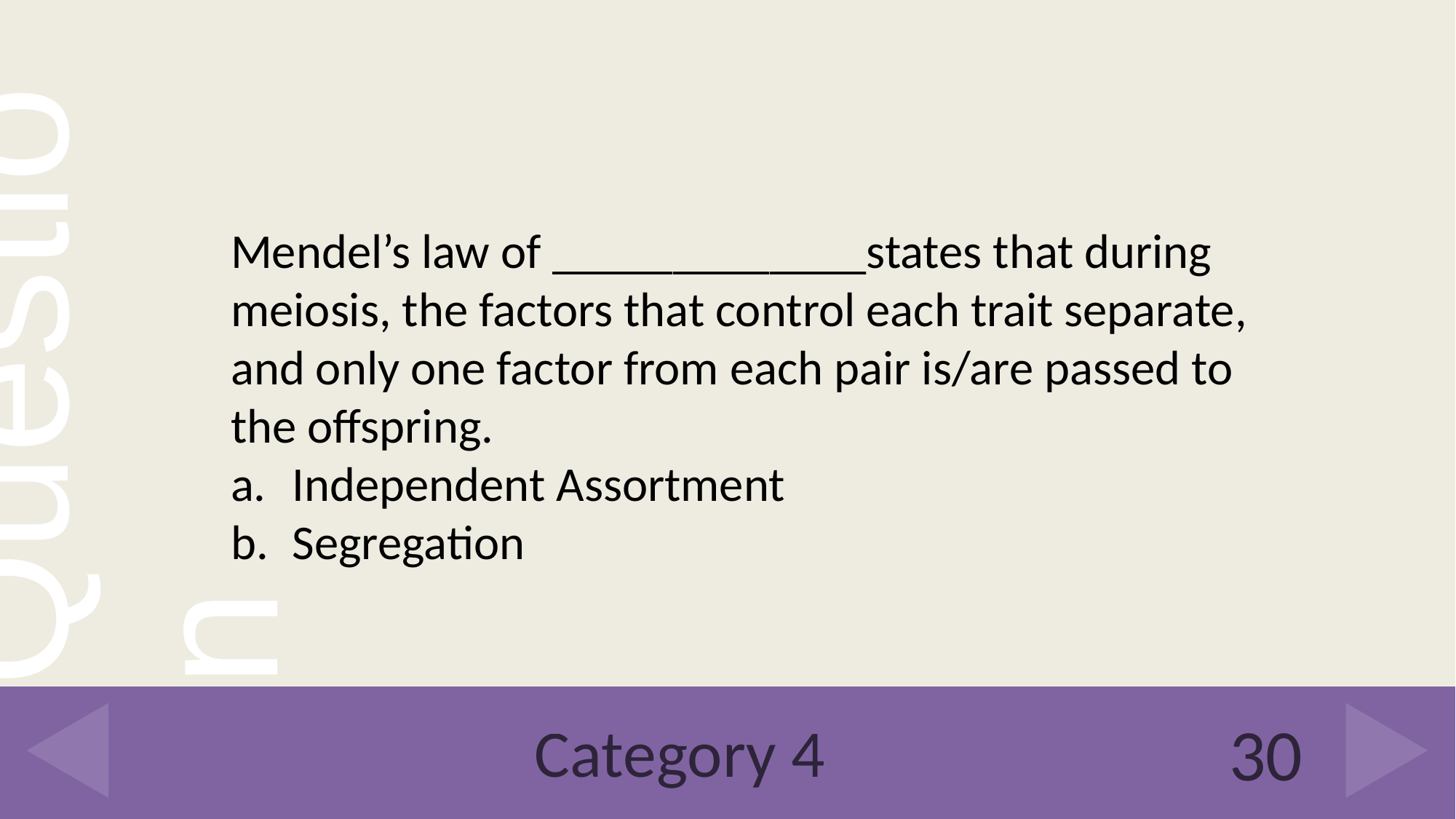

Mendel’s law of _____________states that during meiosis, the factors that control each trait separate, and only one factor from each pair is/are passed to the offspring.
Independent Assortment
Segregation
# Category 4
30